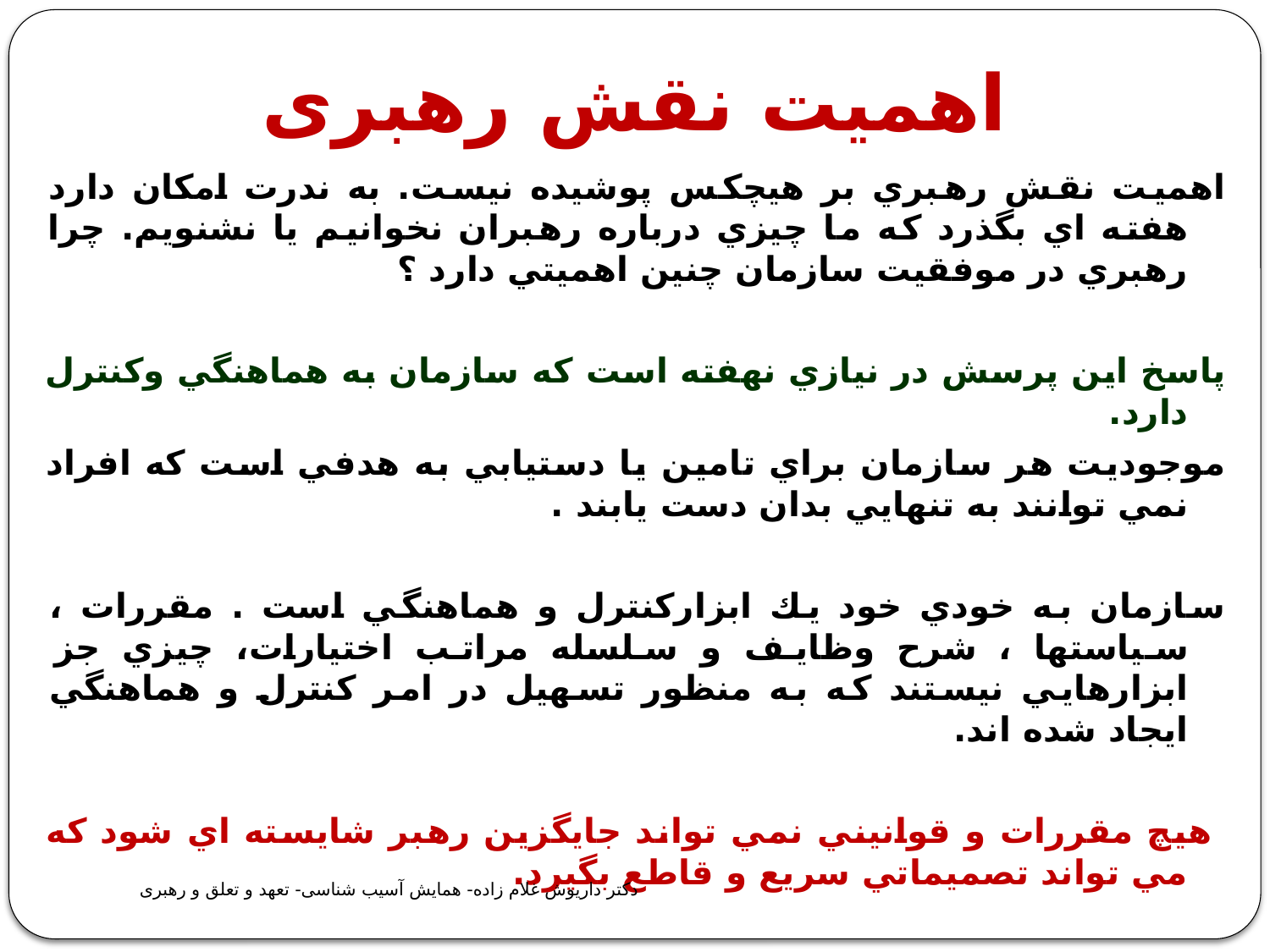

# اهمیت نقش رهبری
اهميت نقش رهبري بر هيچكس پوشيده نيست. به ندرت امكان دارد هفته اي بگذرد كه ما چيزي درباره رهبران نخوانيم يا نشنويم. چرا رهبري در موفقيت سازمان چنين اهميتي دارد ؟

پاسخ اين پرسش در نيازي نهفته است كه سازمان به هماهنگي وكنترل دارد.
موجوديت هر سازمان براي تامين يا دستيابي به هدفي است كه افراد نمي توانند به تنهايي بدان دست يابند .

سازمان به خودي خود يك ابزاركنترل و هماهنگي است . مقررات ، سياستها ، شرح وظايف و سلسله مراتب اختيارات، چيزي جز ابزارهايي نيستند كه به منظور تسهيل در امر كنترل و هماهنگي ايجاد شده اند.

 هيچ مقررات و قوانيني نمي تواند جايگزين رهبر شایسته اي شود كه مي تواند تصميماتي سريع و قاطع بگيرد.
دکتر داریوش غلام زاده- همایش آسیب شناسی- تعهد و تعلق و رهبری